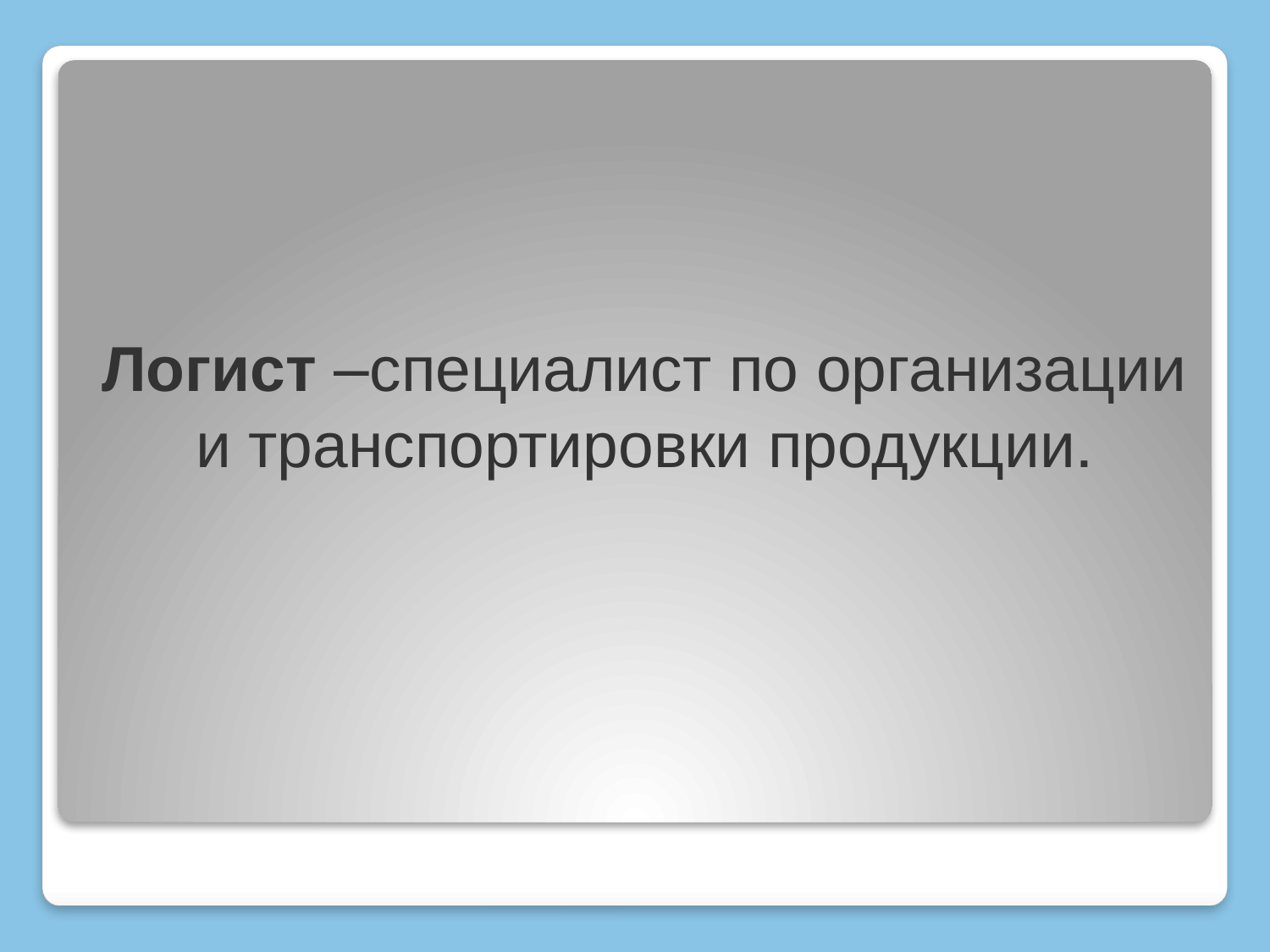

Логист –специалист по организации и транспортировки продукции.
#